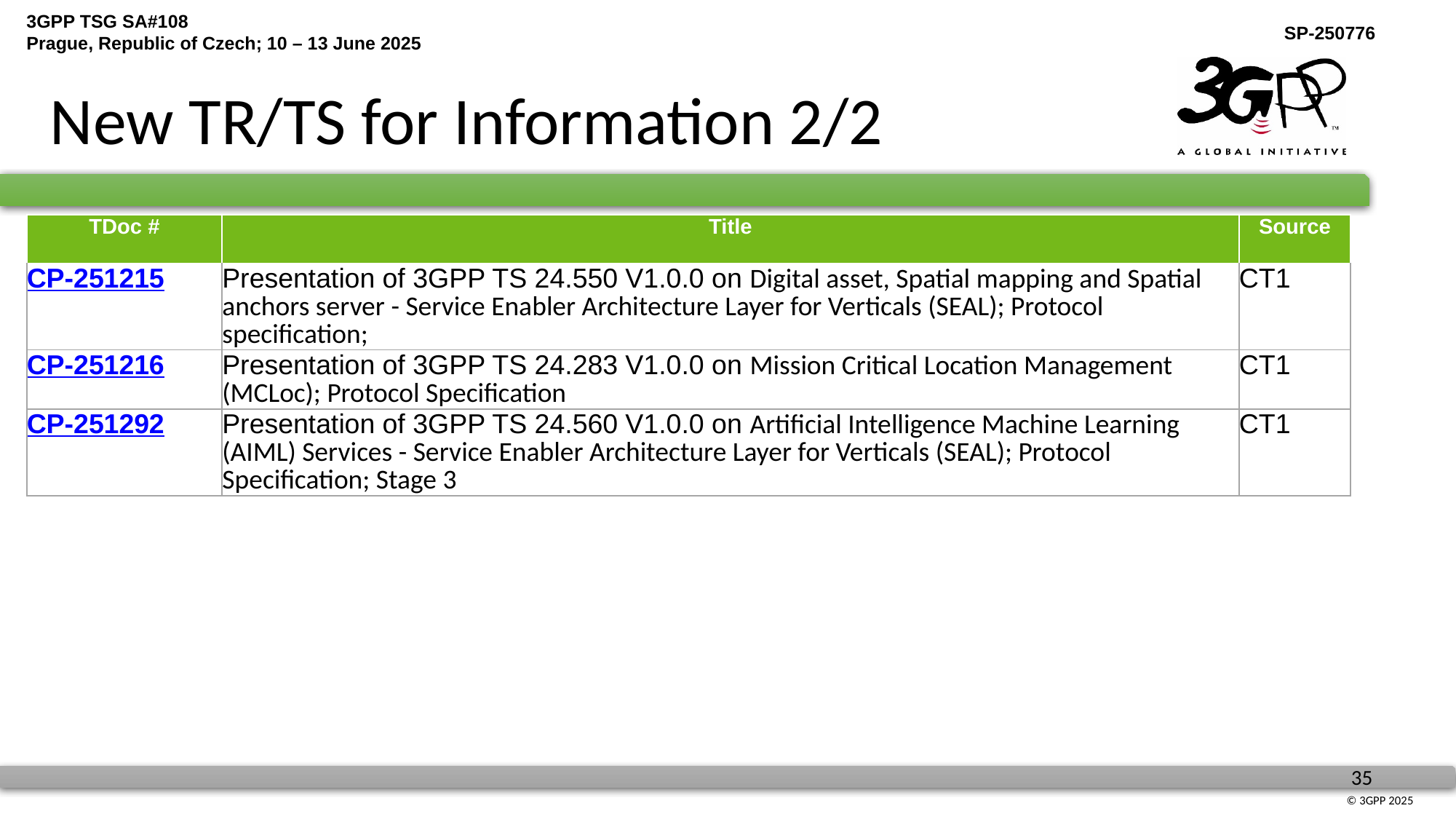

# New TR/TS for Information 2/2
| TDoc # | Title | Source |
| --- | --- | --- |
| CP-251215 | Presentation of 3GPP TS 24.550 V1.0.0 on Digital asset, Spatial mapping and Spatial anchors server - Service Enabler Architecture Layer for Verticals (SEAL); Protocol specification; | CT1 |
| CP-251216 | Presentation of 3GPP TS 24.283 V1.0.0 on Mission Critical Location Management (MCLoc); Protocol Specification | CT1 |
| CP-251292 | Presentation of 3GPP TS 24.560 V1.0.0 on Artificial Intelligence Machine Learning (AIML) Services - Service Enabler Architecture Layer for Verticals (SEAL); Protocol Specification; Stage 3 | CT1 |